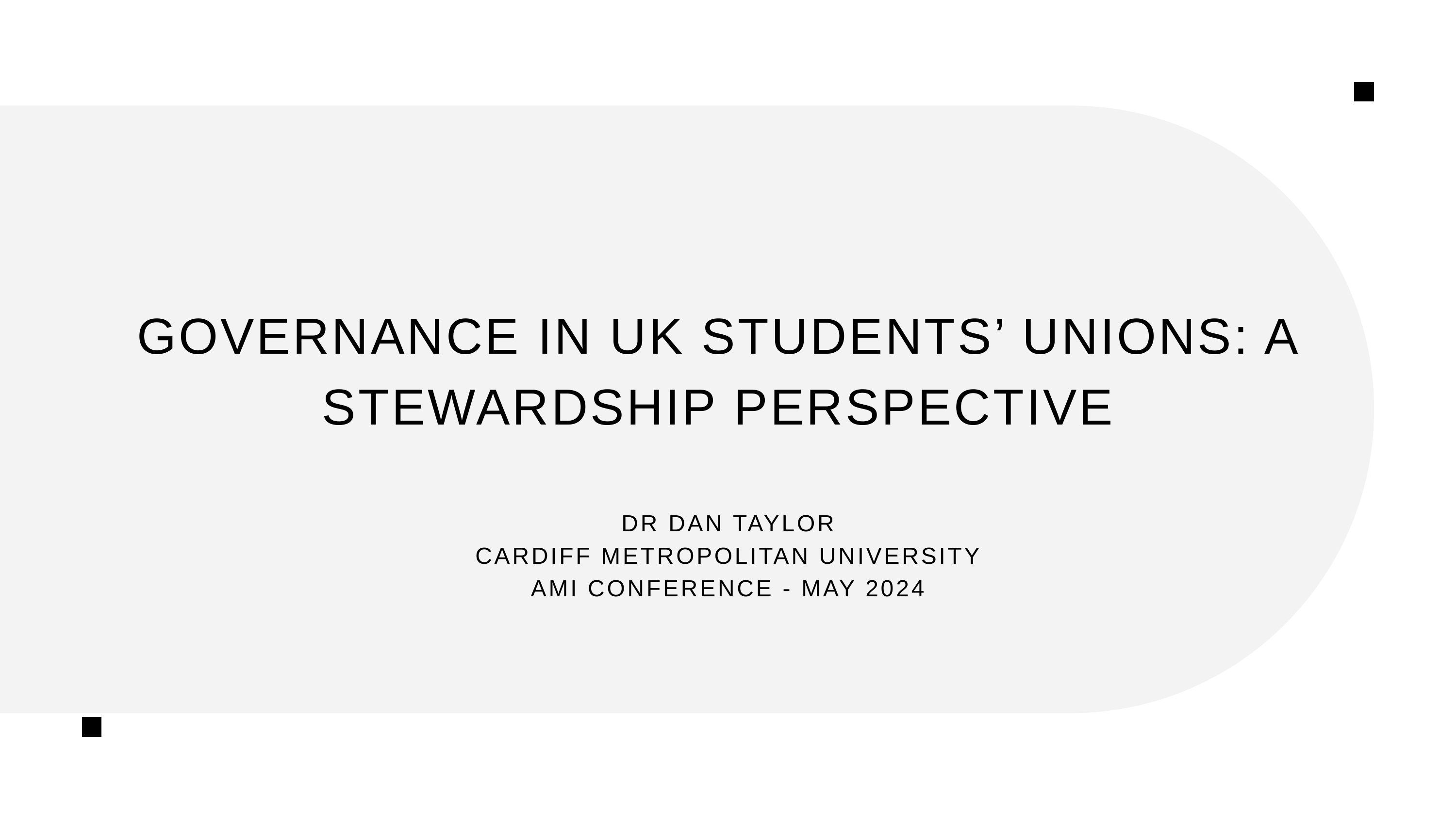

GOVERNANCE IN UK STUDENTS’ UNIONS: A STEWARDSHIP PERSPECTIVE
DR DAN TAYLOR
CARDIFF METROPOLITAN UNIVERSITY
AMI CONFERENCE - MAY 2024